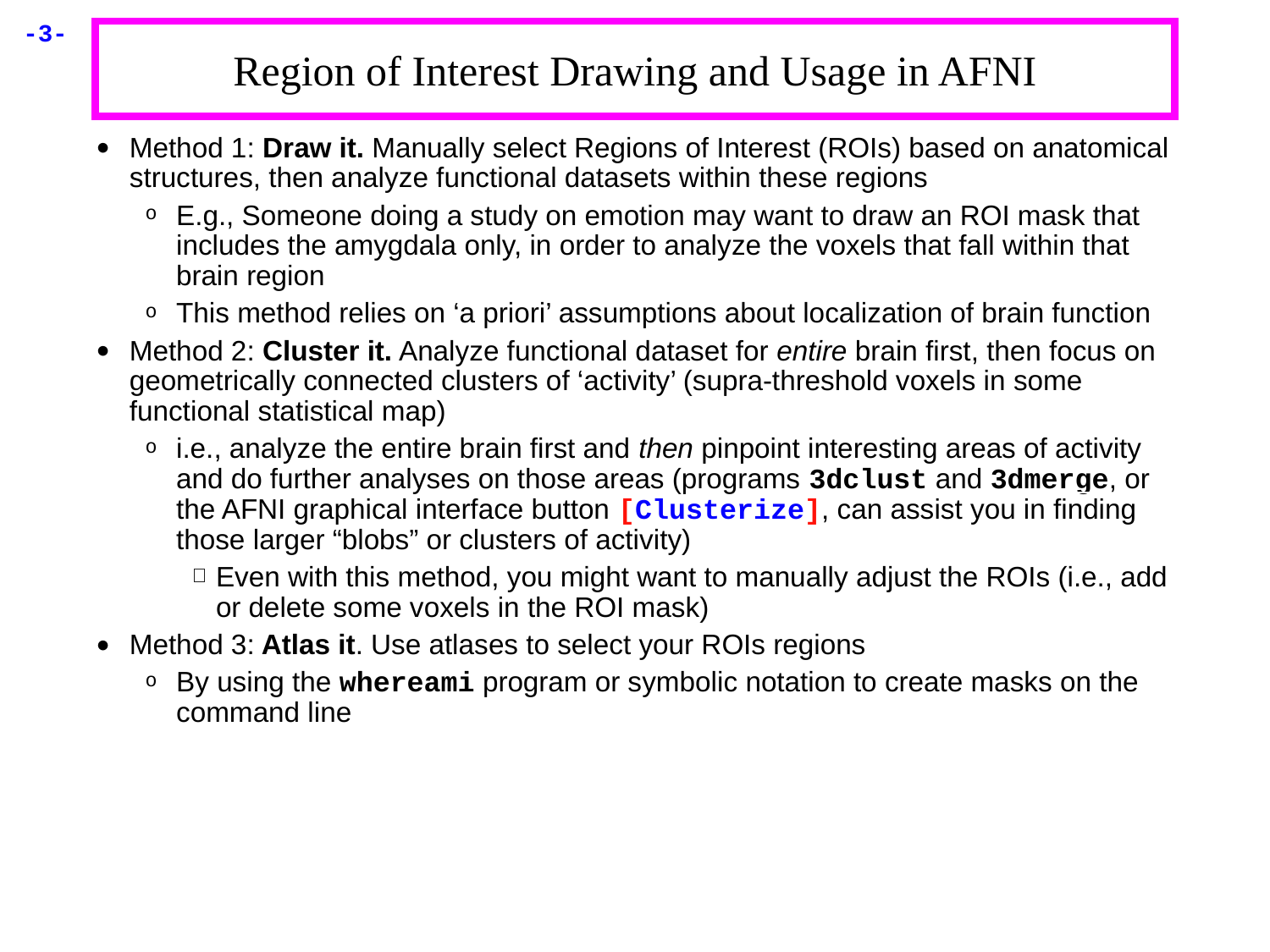

Region of Interest Drawing and Usage in AFNI
Method 1: Draw it. Manually select Regions of Interest (ROIs) based on anatomical structures, then analyze functional datasets within these regions
E.g., Someone doing a study on emotion may want to draw an ROI mask that includes the amygdala only, in order to analyze the voxels that fall within that brain region
This method relies on ‘a priori’ assumptions about localization of brain function
Method 2: Cluster it. Analyze functional dataset for entire brain first, then focus on geometrically connected clusters of ‘activity’ (supra-threshold voxels in some functional statistical map)
i.e., analyze the entire brain first and then pinpoint interesting areas of activity and do further analyses on those areas (programs 3dclust and 3dmerge, or the AFNI graphical interface button [Clusterize], can assist you in finding those larger “blobs” or clusters of activity)
Even with this method, you might want to manually adjust the ROIs (i.e., add or delete some voxels in the ROI mask)
Method 3: Atlas it. Use atlases to select your ROIs regions
By using the whereami program or symbolic notation to create masks on the command line